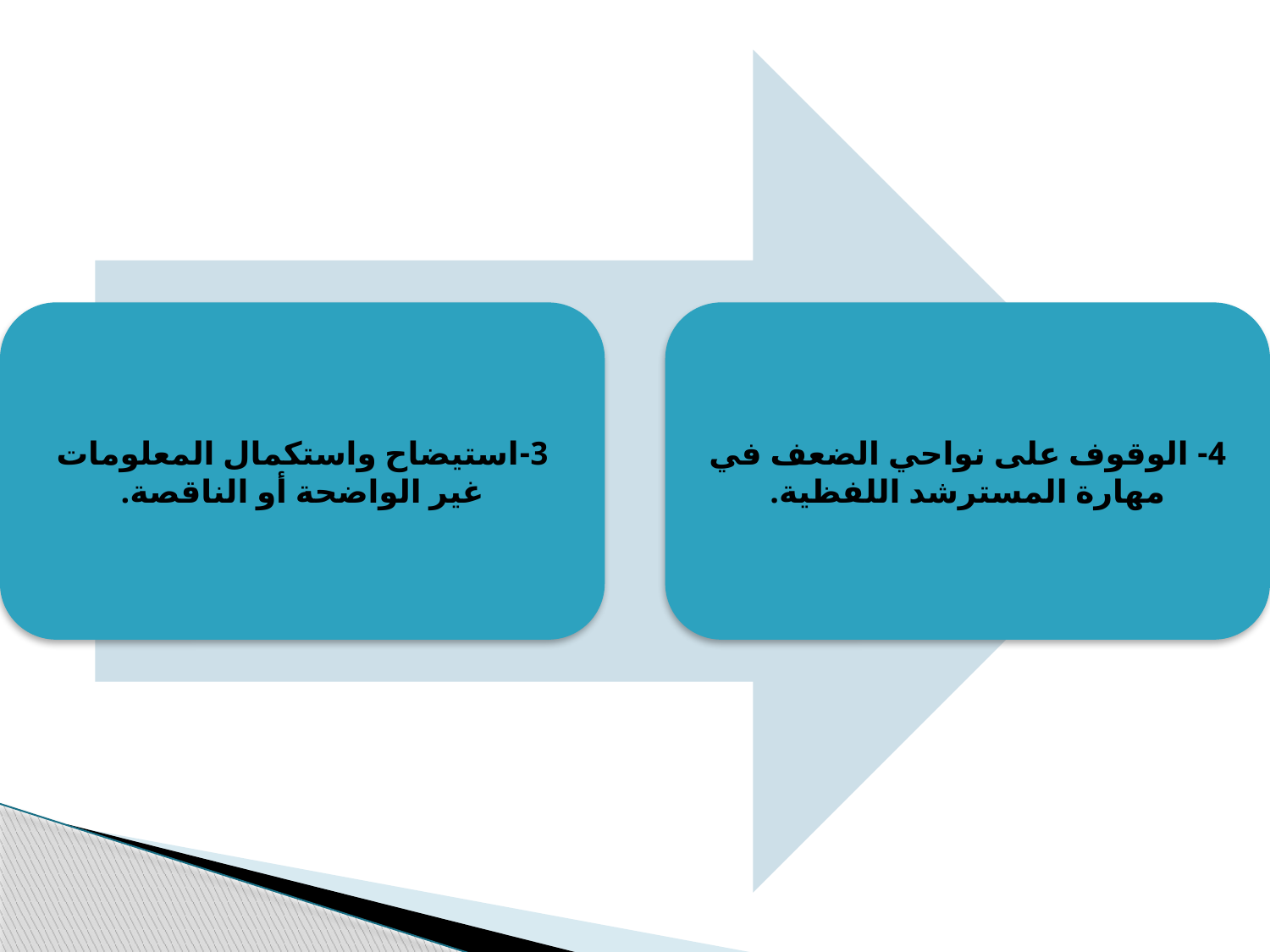

#
3-استيضاح واستكمال المعلومات غير الواضحة أو الناقصة.
4- الوقوف على نواحي الضعف في مهارة المسترشد اللفظية.